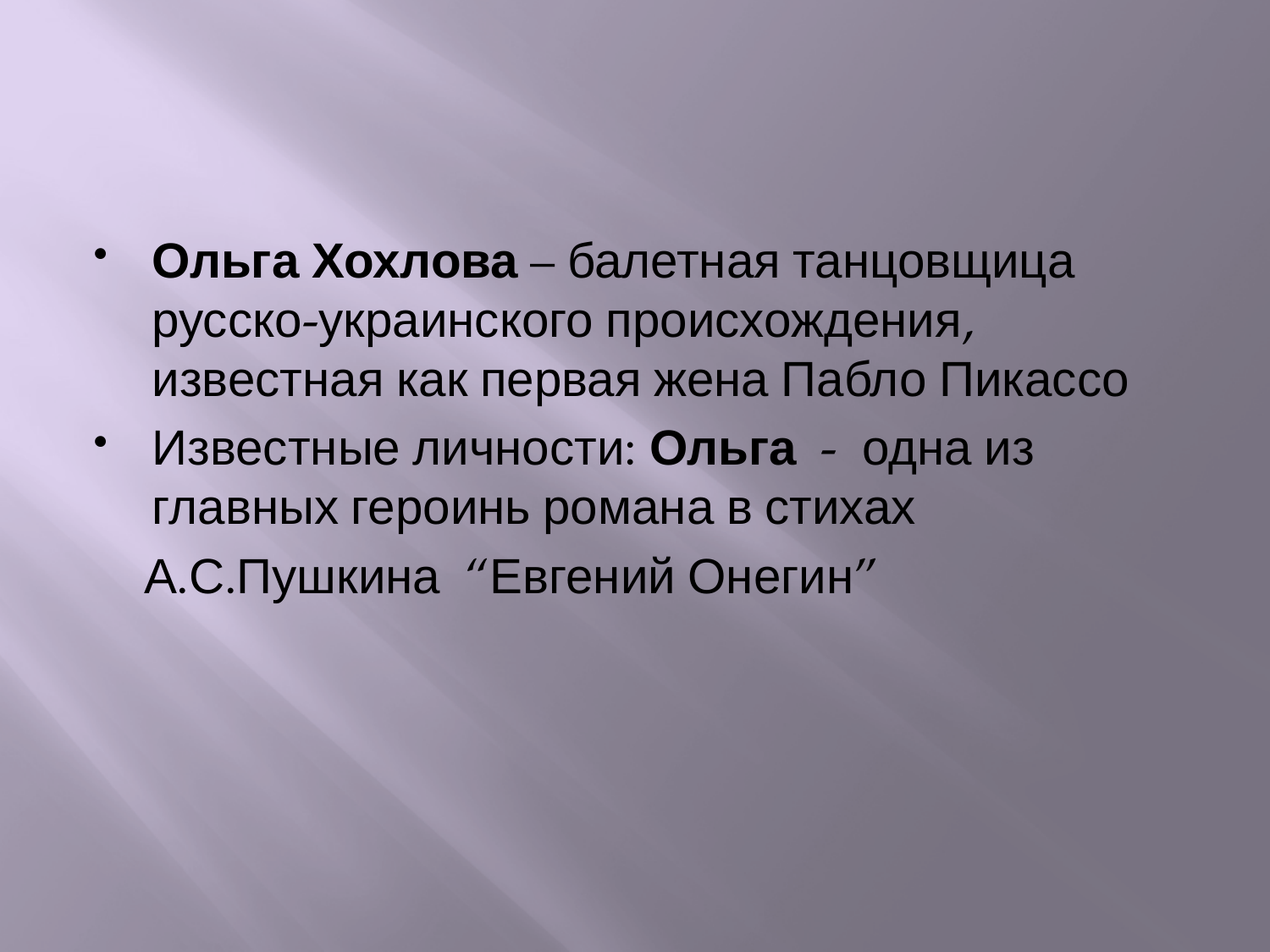

#
Ольга Хохлова – балетная танцовщица русско-украинского происхождения, известная как первая жена Пабло Пикассо
Известные личности: Ольга  -  одна из главных героинь романа в стихах
    А.С.Пушкина  “Евгений Онегин”